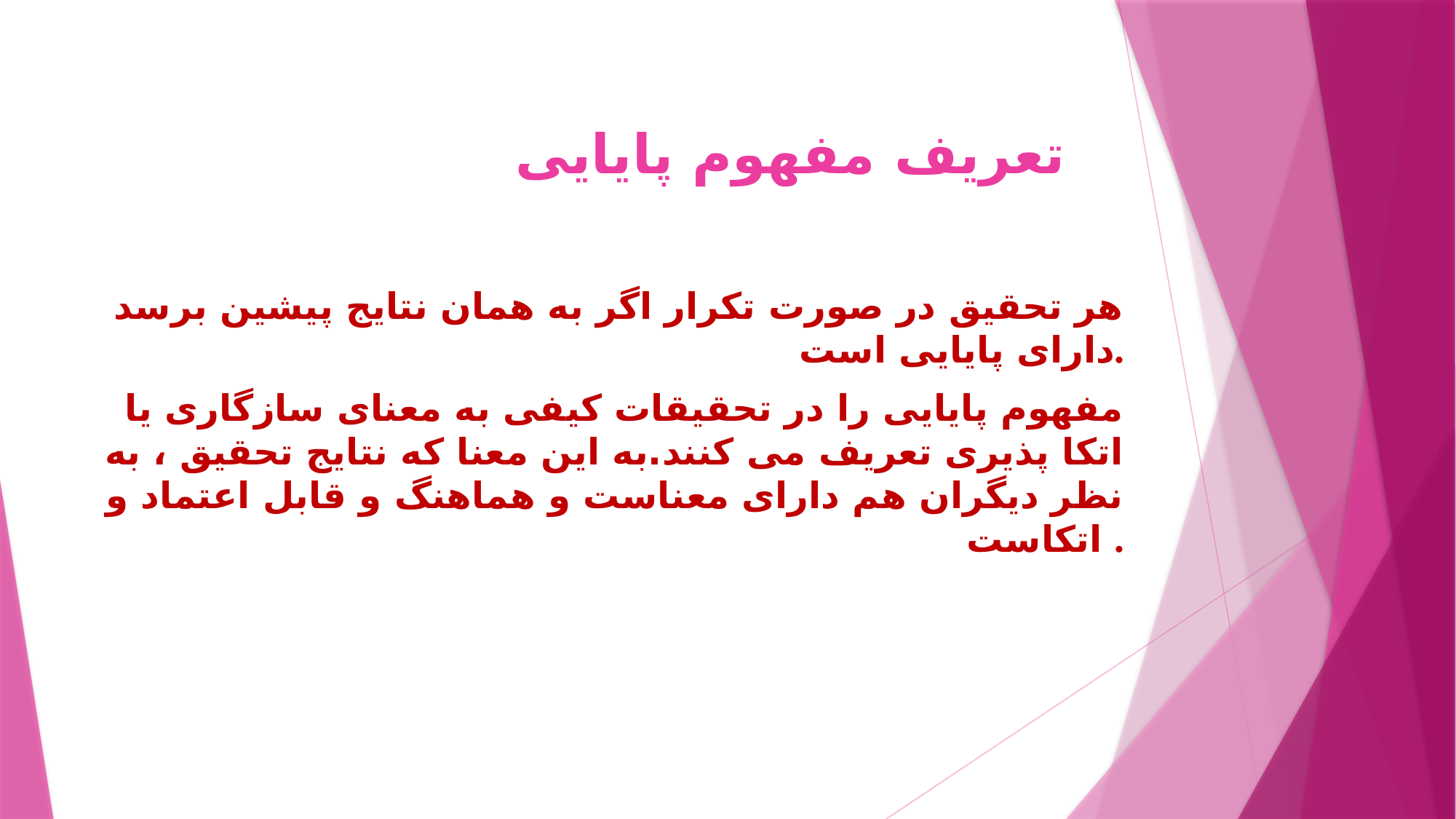

# تعریف مفهوم پایایی
هر تحقیق در صورت تکرار اگر به همان نتایج پیشین برسد دارای پایایی است.
مفهوم پایایی را در تحقیقات کیفی به معنای سازگاری یا اتکا پذیری تعریف می کنند.به این معنا که نتایج تحقیق ، به نظر دیگران هم دارای معناست و هماهنگ و قابل اعتماد و اتکاست .